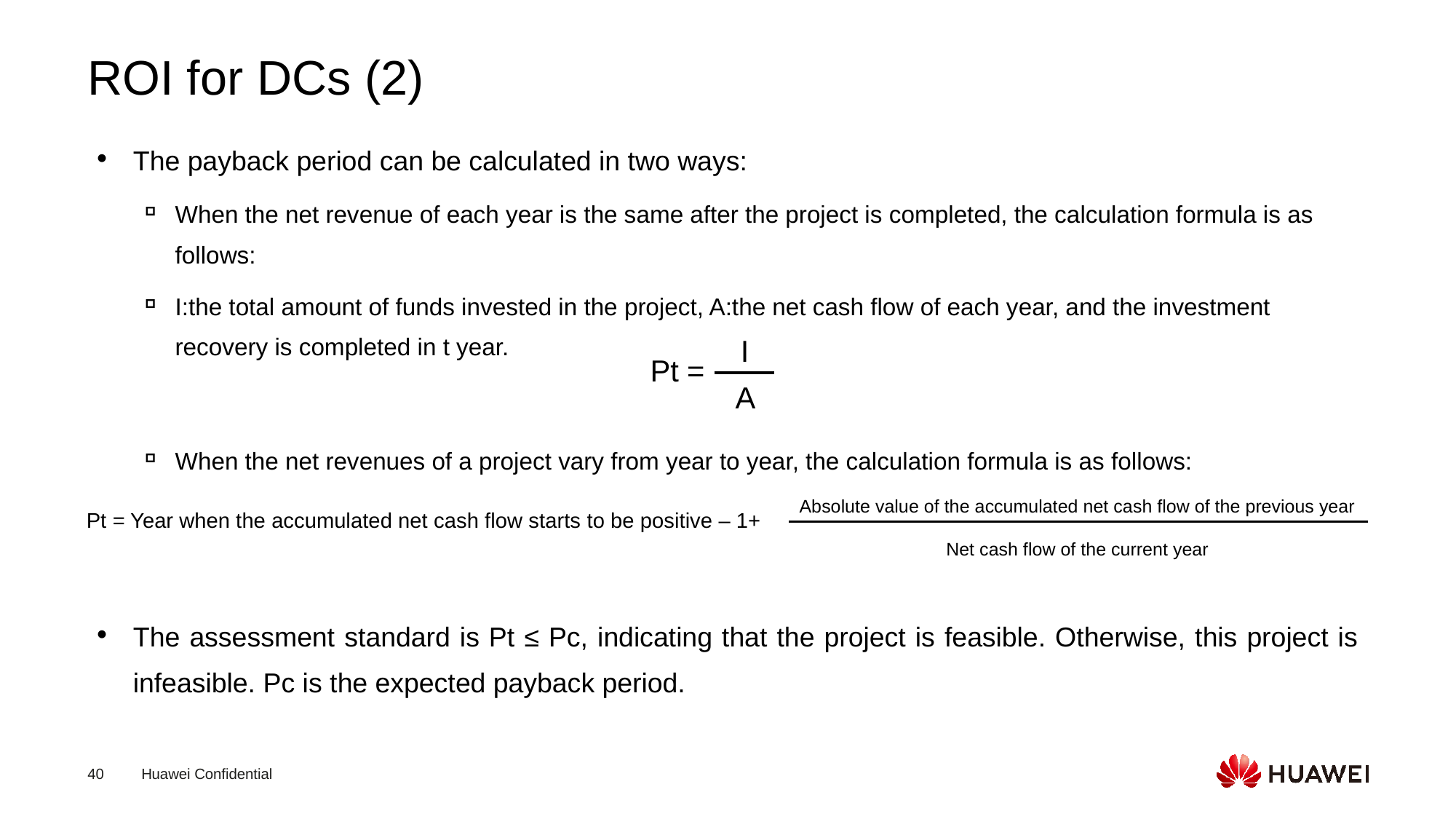

# ROI for DCs (2)
The payback period can be calculated in two ways:
When the net revenue of each year is the same after the project is completed, the calculation formula is as follows:
I:the total amount of funds invested in the project, A:the net cash flow of each year, and the investment recovery is completed in t year.

When the net revenues of a project vary from year to year, the calculation formula is as follows:

The assessment standard is Pt ≤ Pc, indicating that the project is feasible. Otherwise, this project is infeasible. Pc is the expected payback period.

I
Pt =
A
Absolute value of the accumulated net cash flow of the previous year
Pt = Year when the accumulated net cash flow starts to be positive – 1+
Net cash flow of the current year